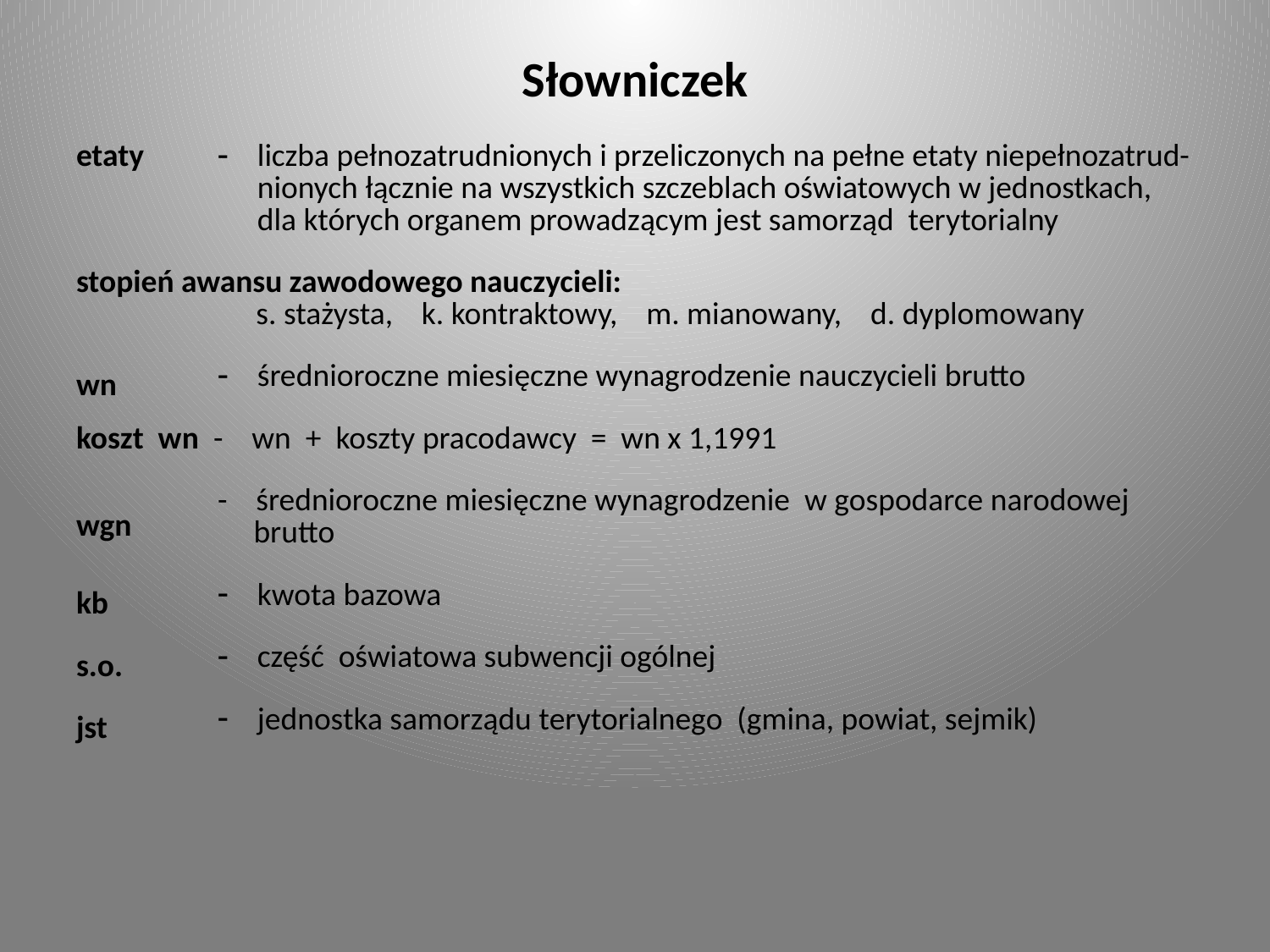

# Słowniczek
| etaty | liczba pełnozatrudnionych i przeliczonych na pełne etaty niepełnozatrud-nionych łącznie na wszystkich szczeblach oświatowych w jednostkach, dla których organem prowadzącym jest samorząd terytorialny |
| --- | --- |
| stopień awansu zawodowego nauczycieli: s. stażysta, k. kontraktowy, m. mianowany, d. dyplomowany |  |
| wn | średnioroczne miesięczne wynagrodzenie nauczycieli brutto |
| koszt wn - wn + koszty pracodawcy = wn x 1,1991 |  |
| wgn | - średnioroczne miesięczne wynagrodzenie w gospodarce narodowej brutto |
| kb | kwota bazowa |
| s.o. | część oświatowa subwencji ogólnej |
| jst | jednostka samorządu terytorialnego (gmina, powiat, sejmik) |